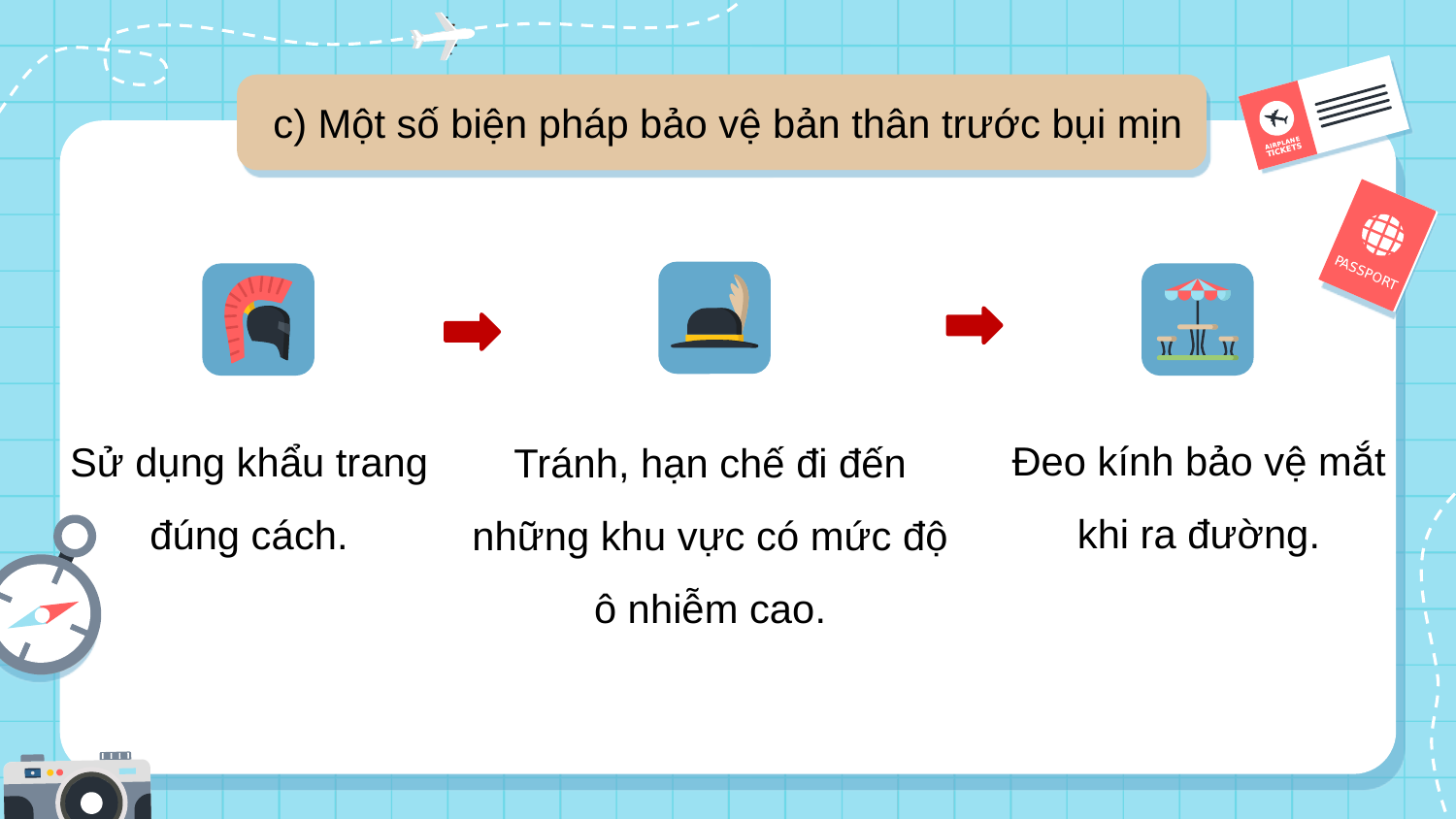

# c) Một số biện pháp bảo vệ bản thân trước bụi mịn

Đeo kính bảo vệ mắt khi ra đường.
Sử dụng khẩu trang đúng cách.
Tránh, hạn chế đi đến những khu vực có mức độ ô nhiễm cao.